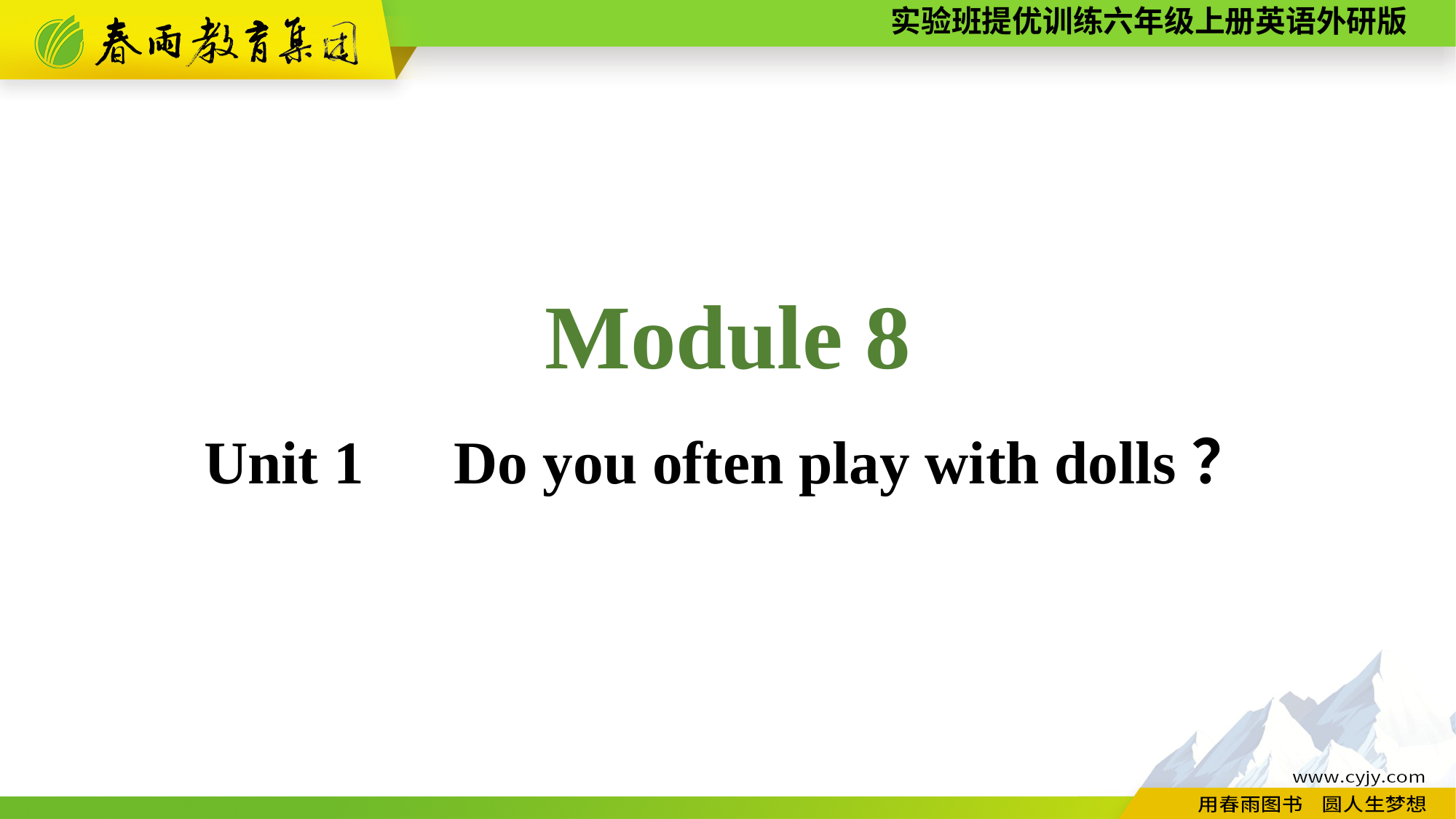

Module 8
Unit 1　Do you often play with dolls？